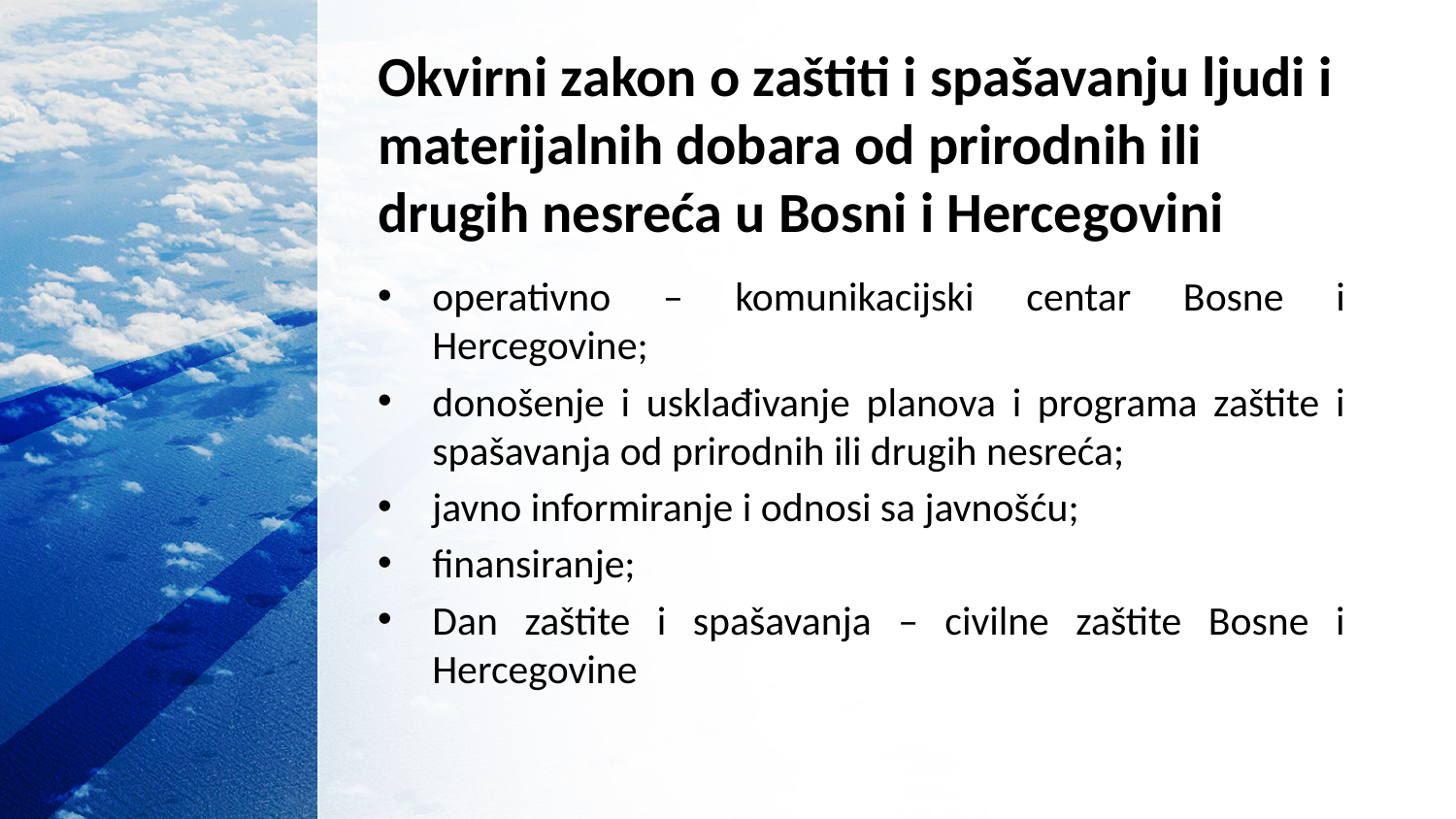

# Okvirni zakon o zaštiti i spašavanju ljudi i  materijalnih dobara od prirodnih ili  drugih nesreća u Bosni i Hercegovini
operativno – komunikacijski centar Bosne i Hercegovine;
donošenje i usklađivanje planova i programa zaštite i spašavanja od prirodnih ili drugih nesreća;
javno informiranje i odnosi sa javnošću;
finansiranje;
Dan zaštite i spašavanja – civilne zaštite Bosne i Hercegovine